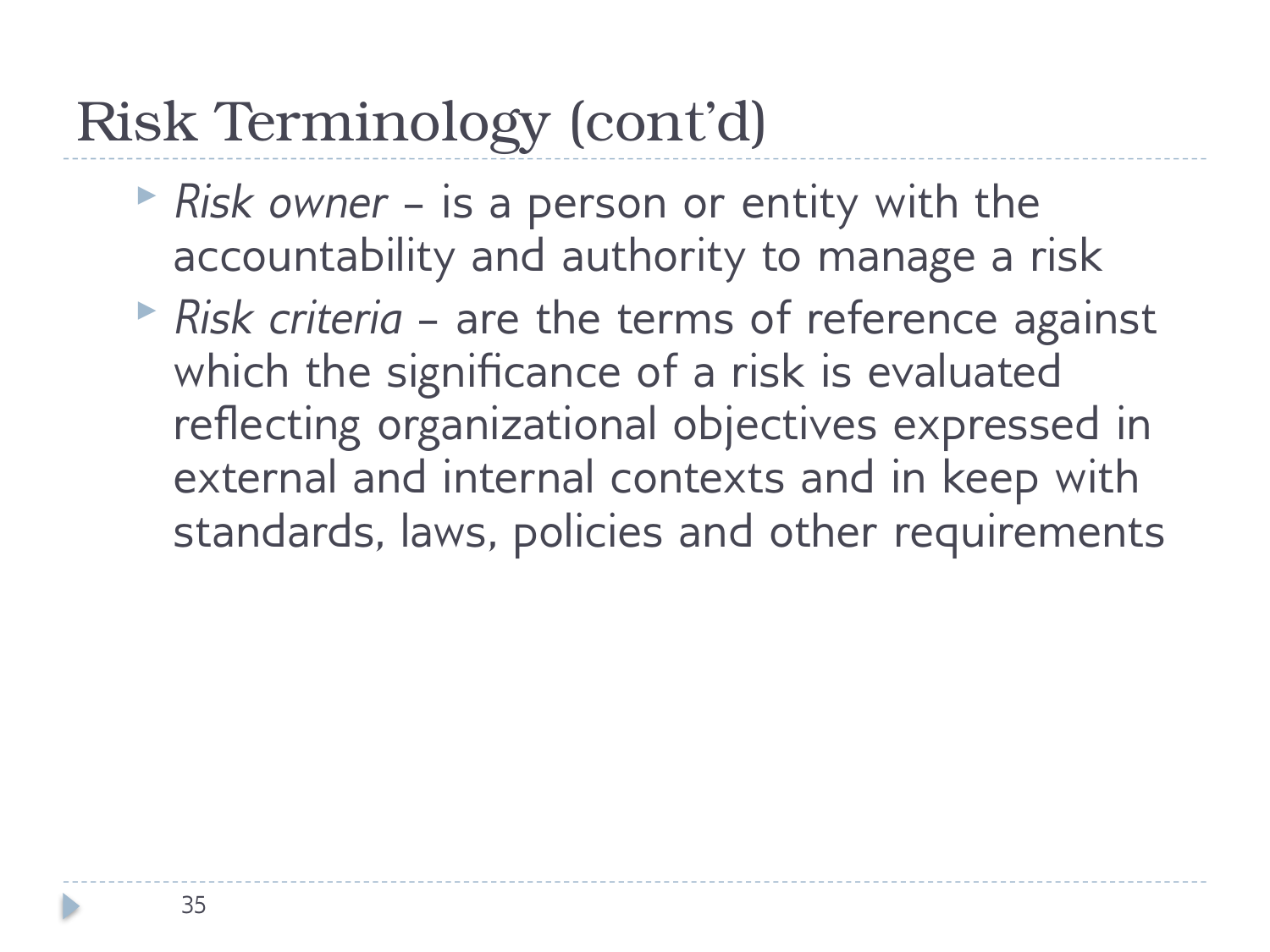

# Risk Terminology (cont’d)
Risk owner – is a person or entity with the accountability and authority to manage a risk
Risk criteria – are the terms of reference against which the significance of a risk is evaluated reflecting organizational objectives expressed in external and internal contexts and in keep with standards, laws, policies and other requirements

35